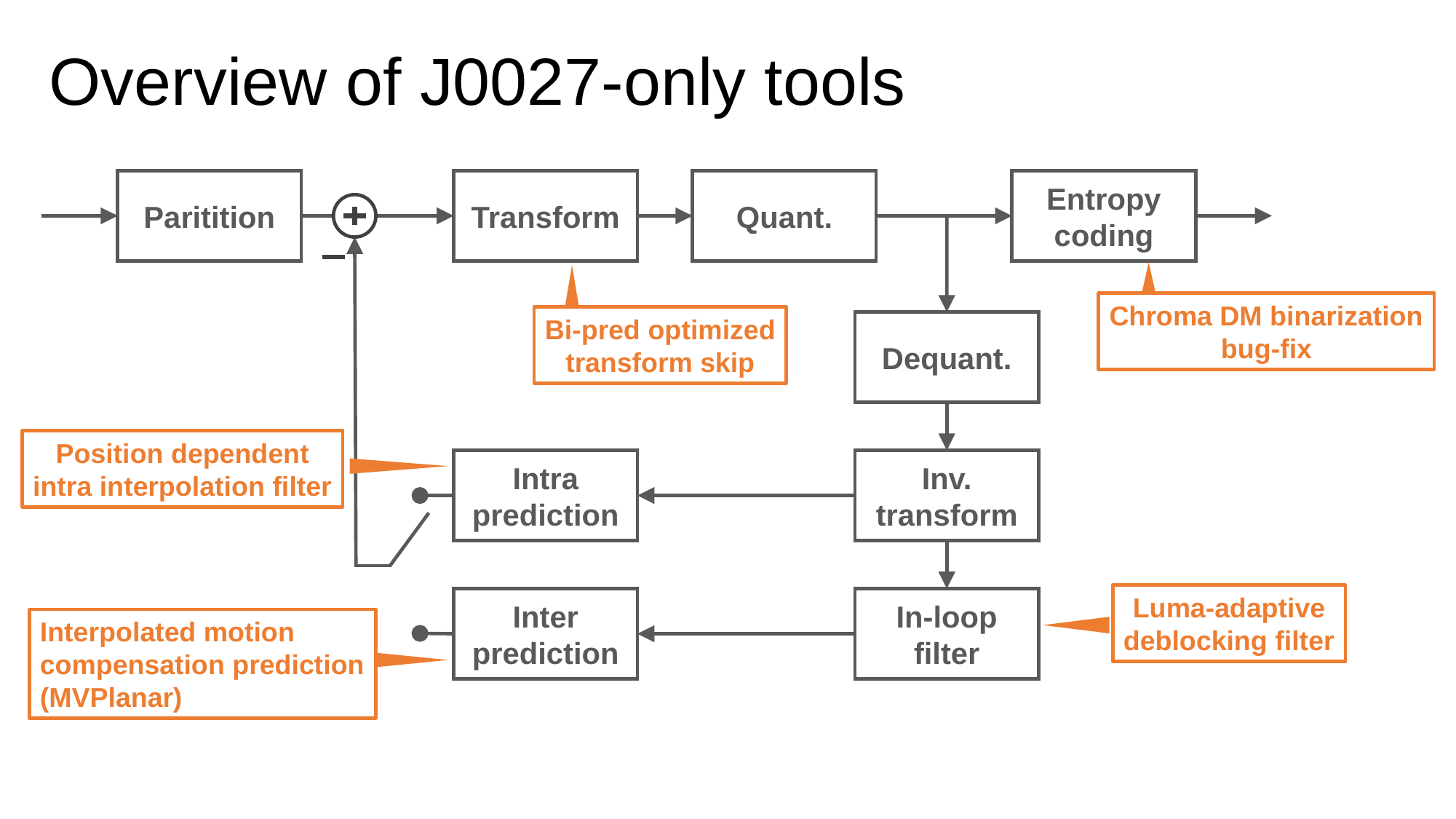

# Overview of J0027-only tools
Paritition
Transform
Quant.
Entropy
coding

Chroma DM binarization
bug-fix

Bi-pred optimized
transform skip

Position dependent
intra interpolation filter
Luma-adaptive
deblocking filter

Interpolated motion
compensation prediction
(MVPlanar)

Dequant.
Intra
prediction
Inv.
transform
Inter
prediction
In-loop
filter